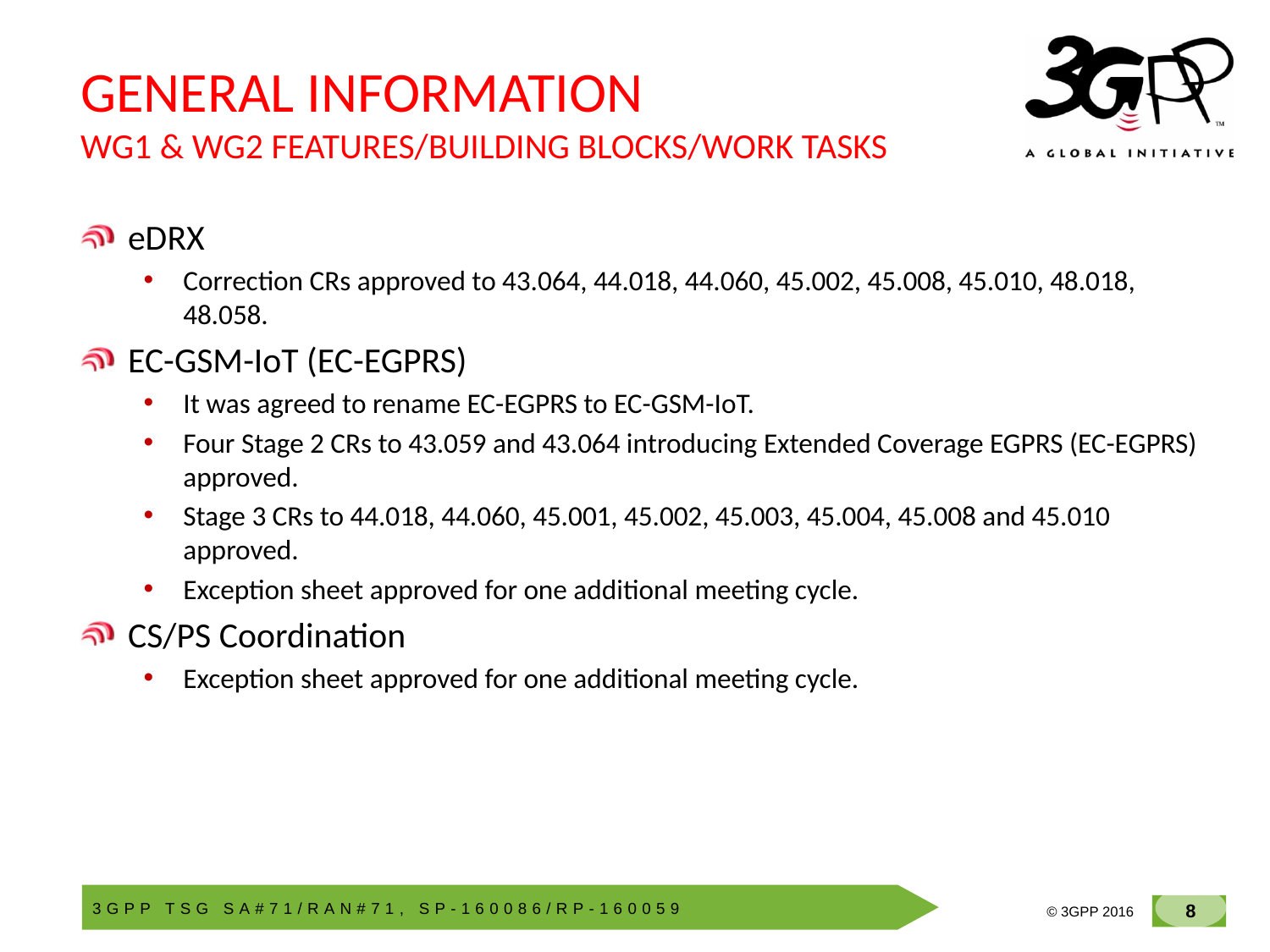

# GENERAL INFORMATION WG1 & WG2 FEATURES/BUILDING BLOCKS/WORK TASKS
eDRX
Correction CRs approved to 43.064, 44.018, 44.060, 45.002, 45.008, 45.010, 48.018, 48.058.
EC-GSM-IoT (EC-EGPRS)
It was agreed to rename EC-EGPRS to EC-GSM-IoT.
Four Stage 2 CRs to 43.059 and 43.064 introducing Extended Coverage EGPRS (EC-EGPRS) approved.
Stage 3 CRs to 44.018, 44.060, 45.001, 45.002, 45.003, 45.004, 45.008 and 45.010 approved.
Exception sheet approved for one additional meeting cycle.
CS/PS Coordination
Exception sheet approved for one additional meeting cycle.